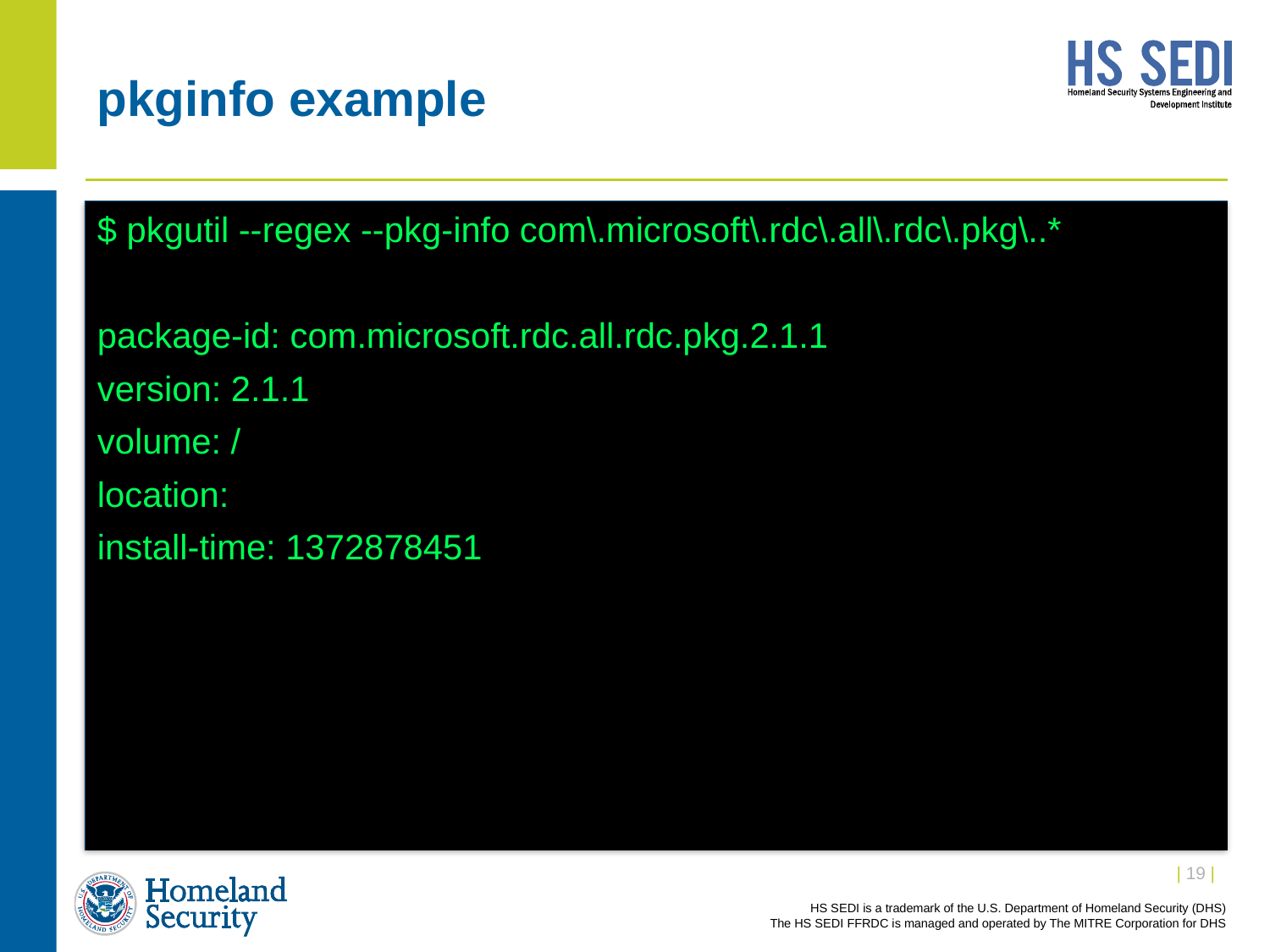

# pkginfo example
$ pkgutil --regex --pkg-info com\.microsoft\.rdc\.all\.rdc\.pkg\..*

package-id: com.microsoft.rdc.all.rdc.pkg.2.1.1
version: 2.1.1
volume: /
location:
install-time: 1372878451
| 19 |